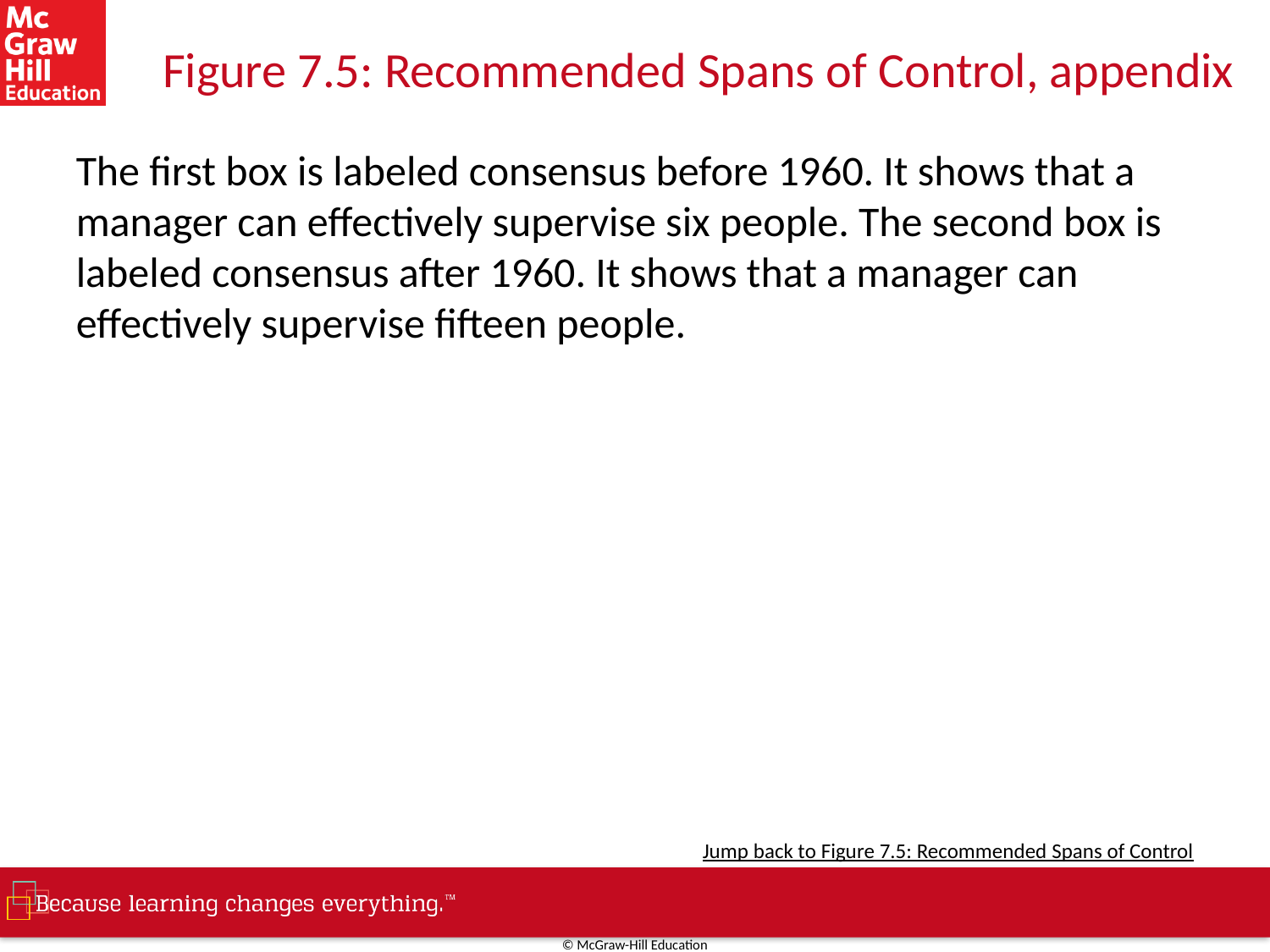

# Figure 7.5: Recommended Spans of Control, appendix
The first box is labeled consensus before 1960. It shows that a manager can effectively supervise six people. The second box is labeled consensus after 1960. It shows that a manager can effectively supervise fifteen people.
Jump back to Figure 7.5: Recommended Spans of Control